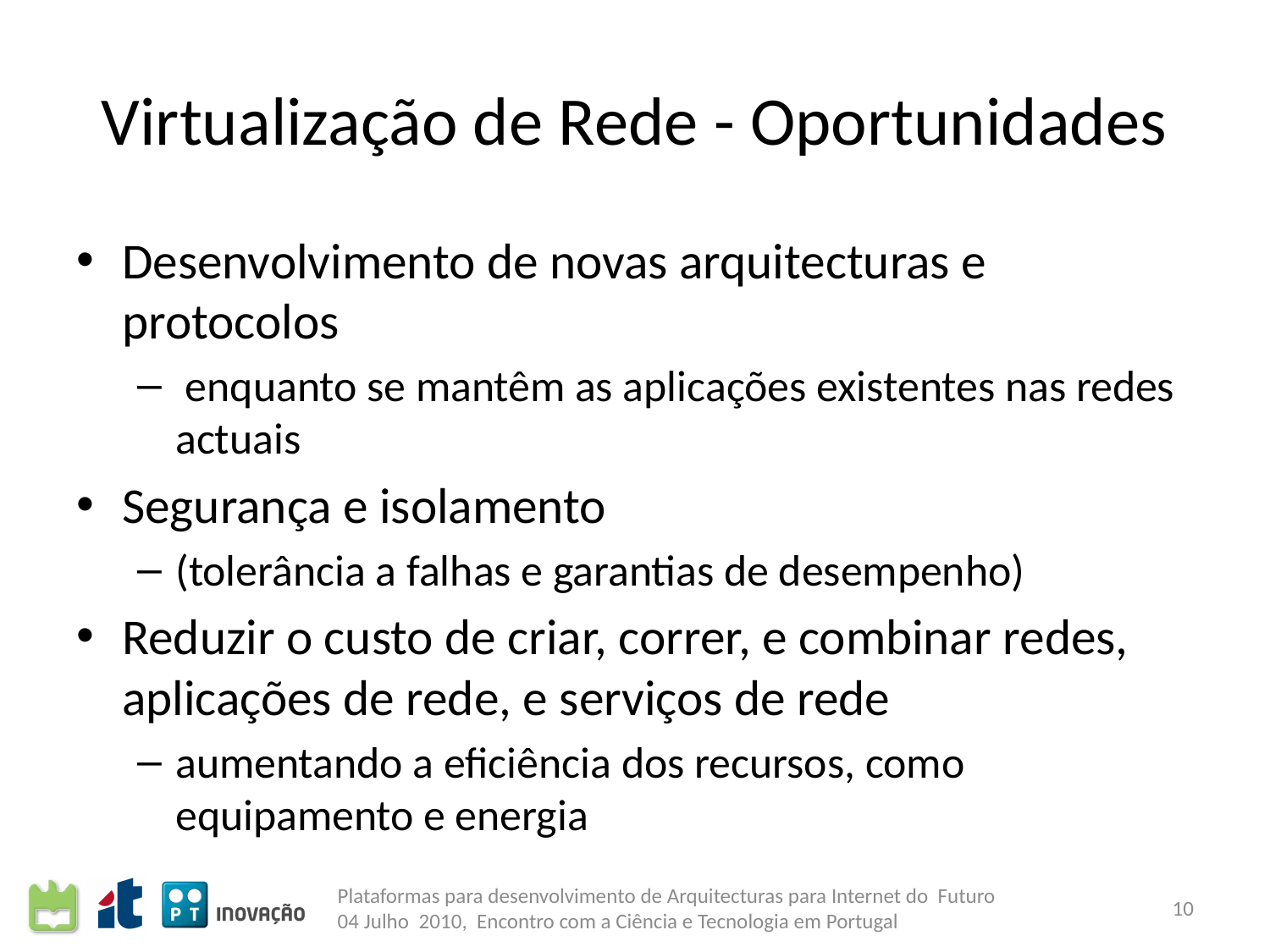

# Virtualização de Rede - Oportunidades
Desenvolvimento de novas arquitecturas e protocolos
 enquanto se mantêm as aplicações existentes nas redes actuais
Segurança e isolamento
(tolerância a falhas e garantias de desempenho)
Reduzir o custo de criar, correr, e combinar redes, aplicações de rede, e serviços de rede
aumentando a eficiência dos recursos, como equipamento e energia

Plataformas para desenvolvimento de Arquitecturas para Internet do  Futuro
04 Julho  2010,  Encontro com a Ciência e Tecnologia em Portugal
10